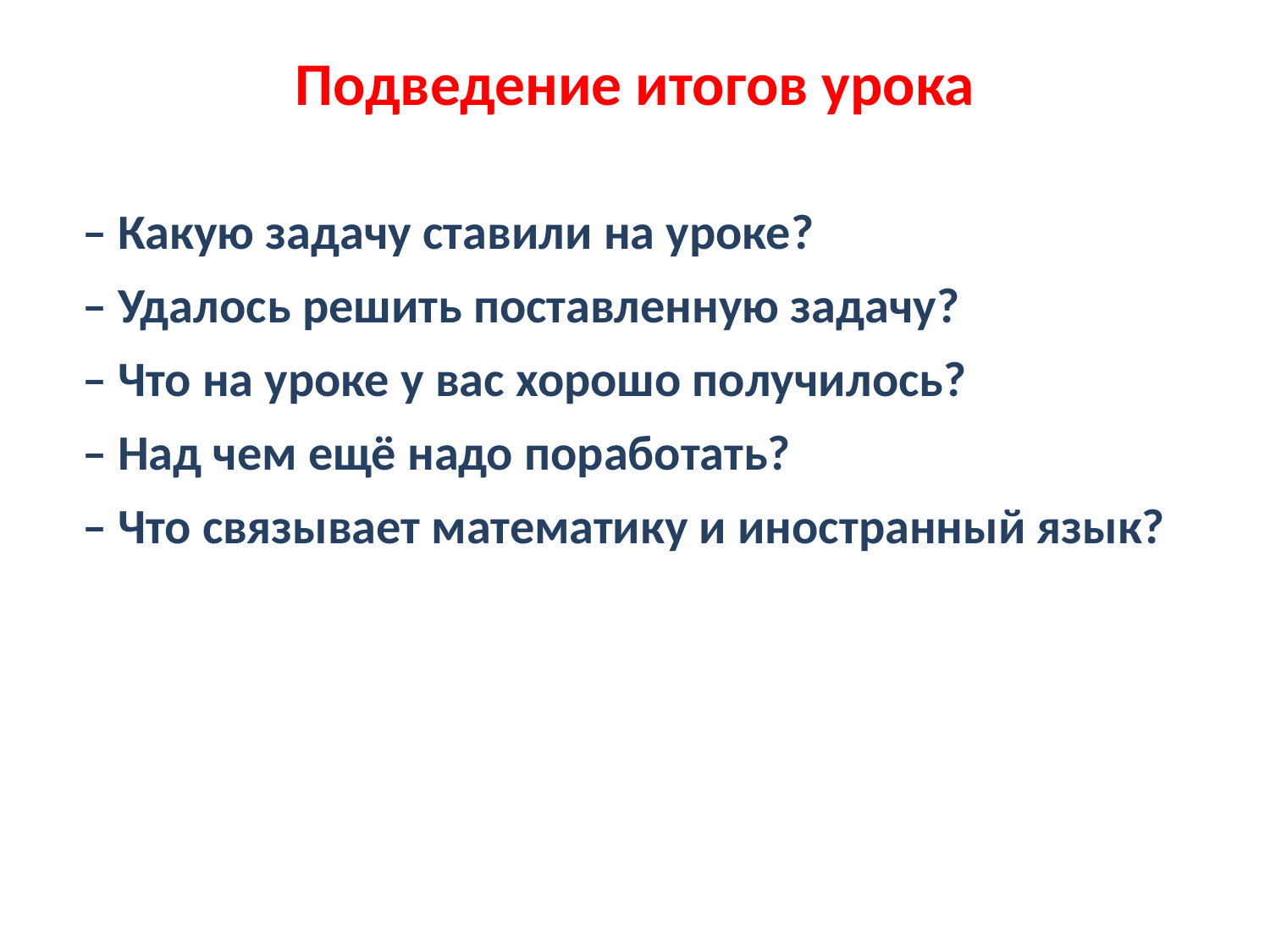

# Подведение итогов урока

– Какую задачу ставили на уроке?

– Удалось решить поставленную задачу?

– Что на уроке у вас хорошо получилось?

– Над чем ещё надо поработать?

– Что связывает математику и иностранный язык?